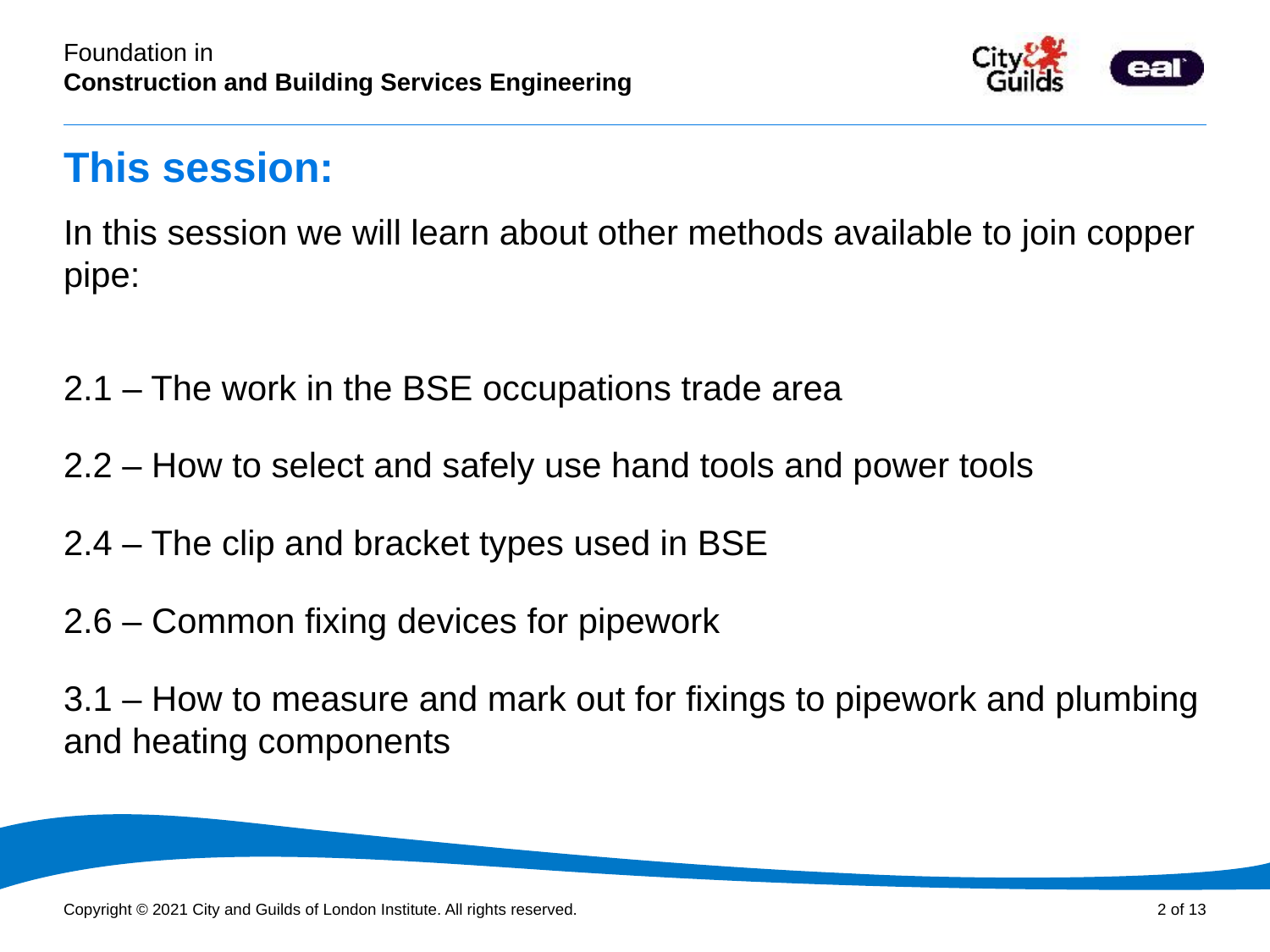

# This session:
In this session we will learn about other methods available to join copper pipe:

2.1 – The work in the BSE occupations trade area
2.2 – How to select and safely use hand tools and power tools
2.4 – The clip and bracket types used in BSE
2.6 – Common fixing devices for pipework
3.1 – How to measure and mark out for fixings to pipework and plumbing and heating components